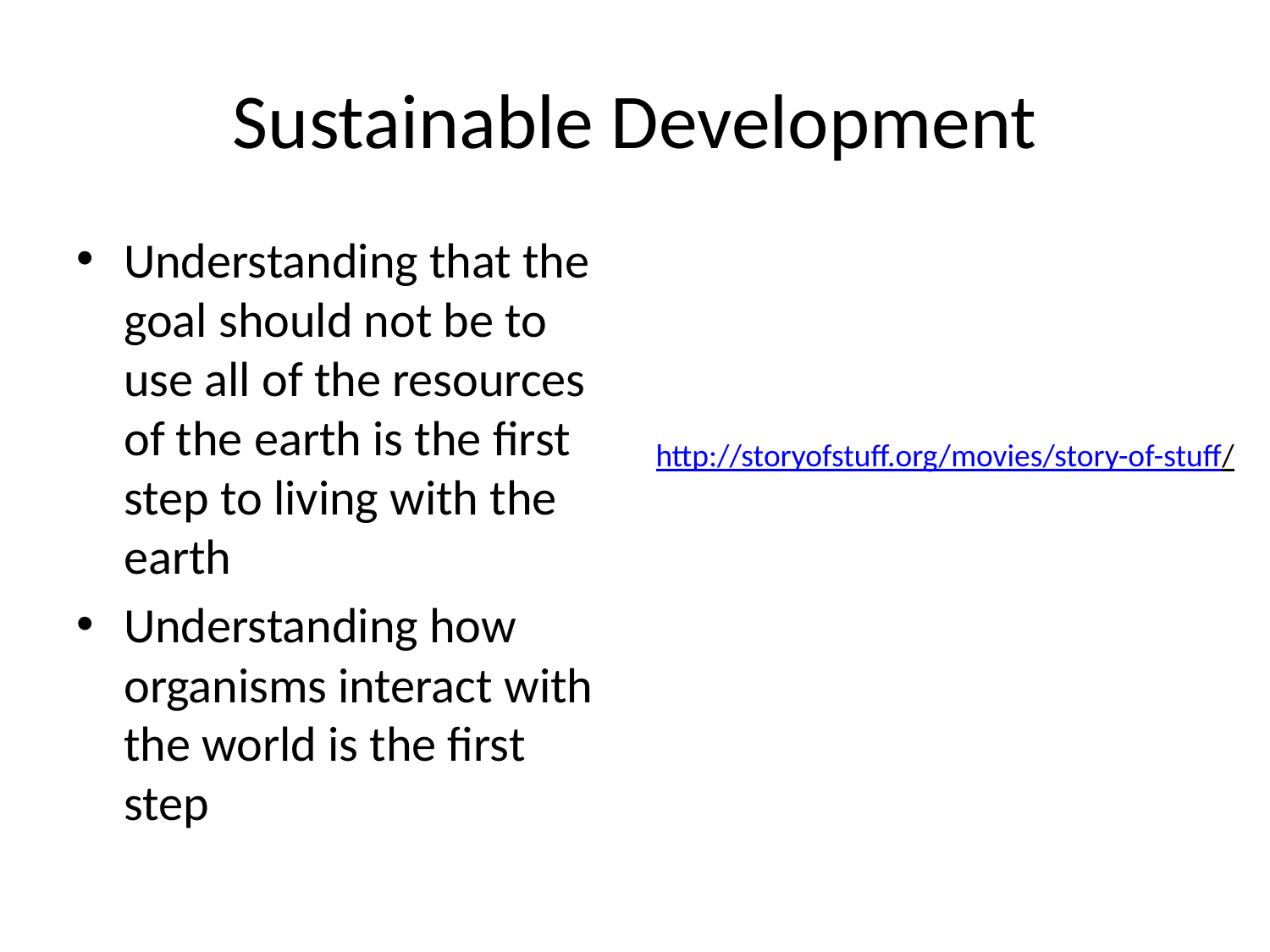

# Sustainable Development
Understanding that the goal should not be to use all of the resources of the earth is the first step to living with the earth
Understanding how organisms interact with the world is the first step
http://storyofstuff.org/movies/story-of-stuff/